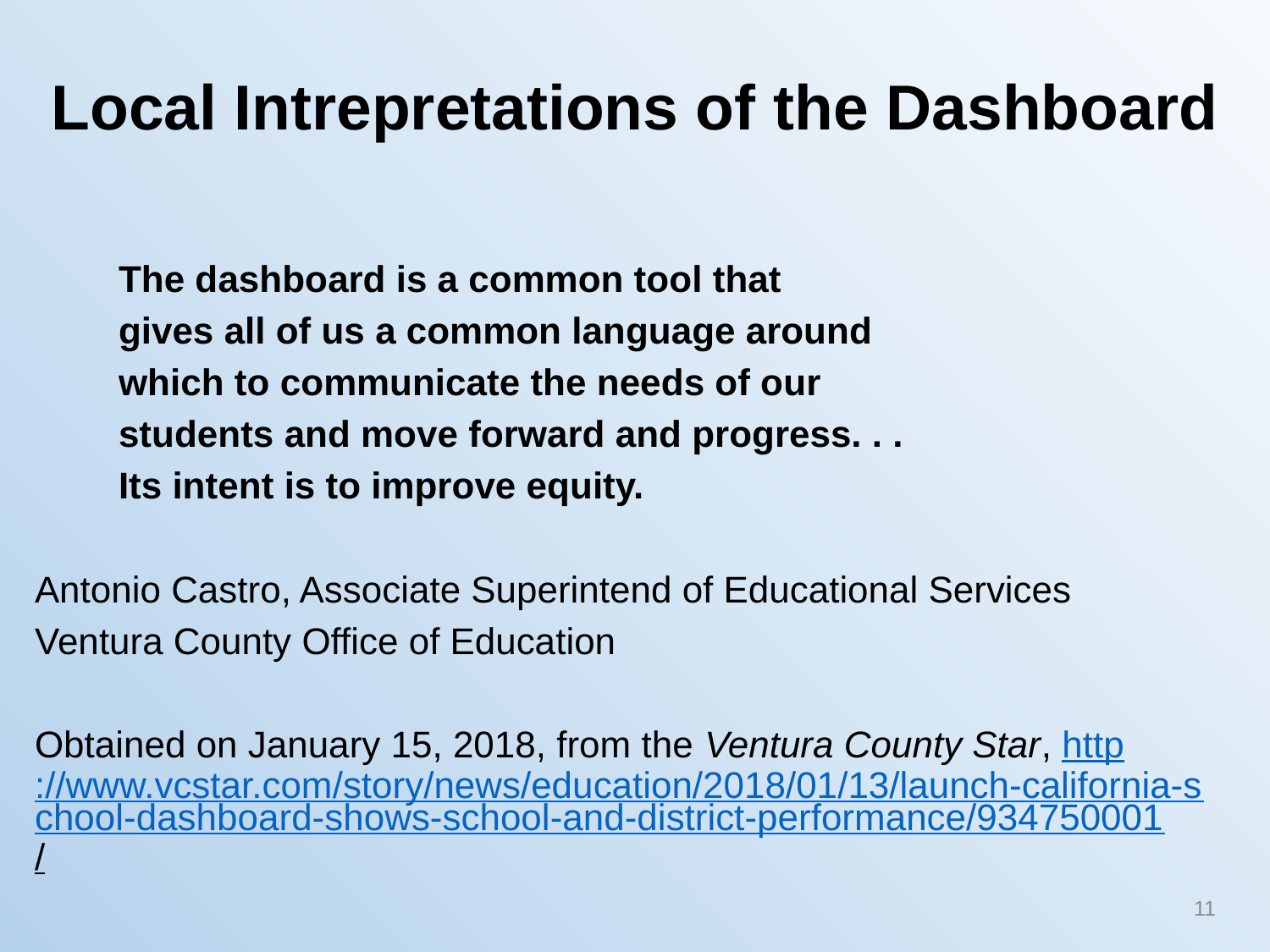

# Local Intrepretations of the Dashboard
	The dashboard is a common tool that
	gives all of us a common language around
	which to communicate the needs of our
	students and move forward and progress. . .
	Its intent is to improve equity.

Antonio Castro, Associate Superintend of Educational Services
Ventura County Office of Education

Obtained on January 15, 2018, from the Ventura County Star, http://www.vcstar.com/story/news/education/2018/01/13/launch-california-school-dashboard-shows-school-and-district-performance/934750001/
11